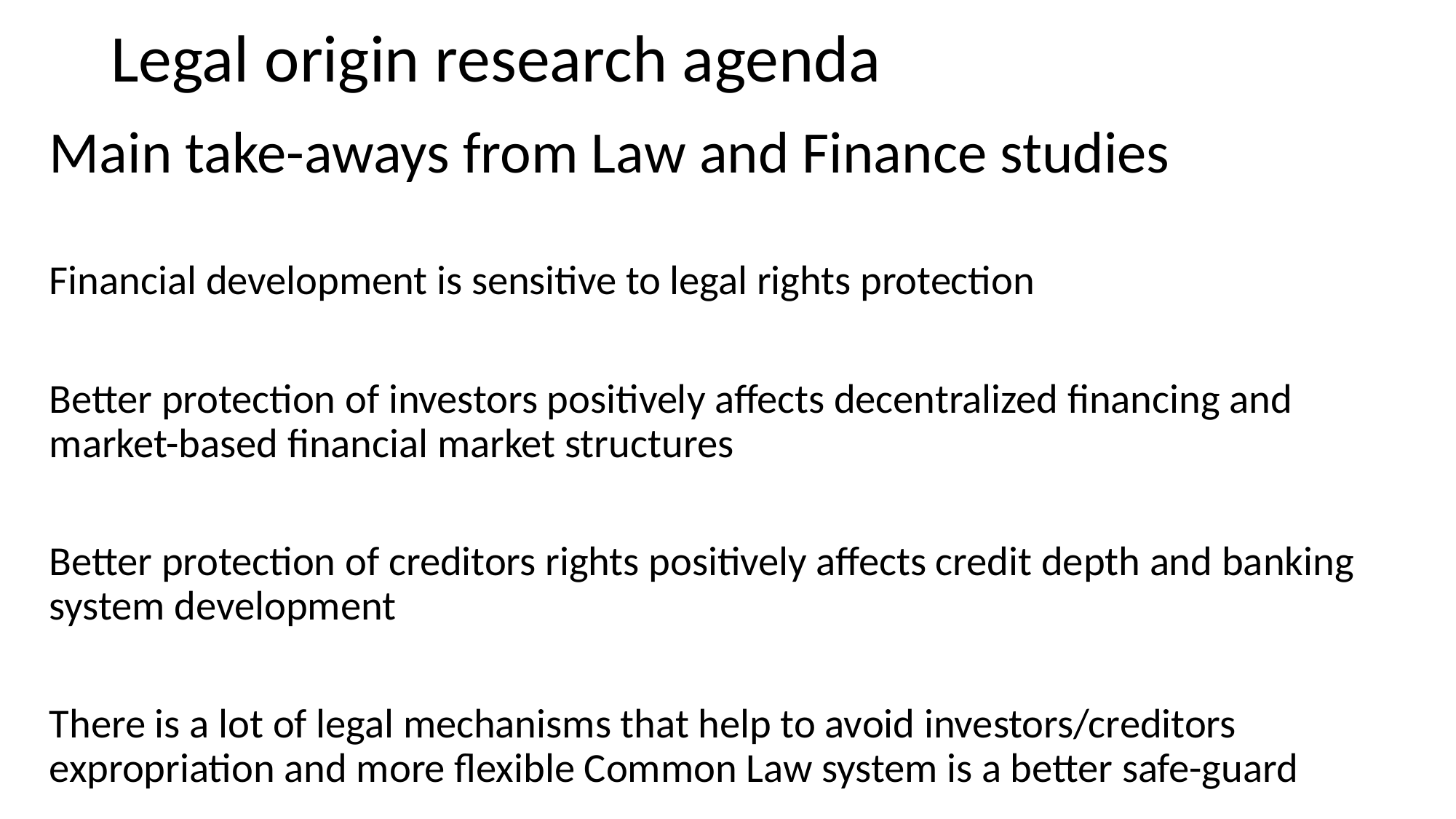

# Legal origin research agenda
Main take-aways from Law and Finance studies

Financial development is sensitive to legal rights protection

Better protection of investors positively affects decentralized financing and market-based financial market structures

Better protection of creditors rights positively affects credit depth and banking system development

There is a lot of legal mechanisms that help to avoid investors/creditors expropriation and more flexible Common Law system is a better safe-guard